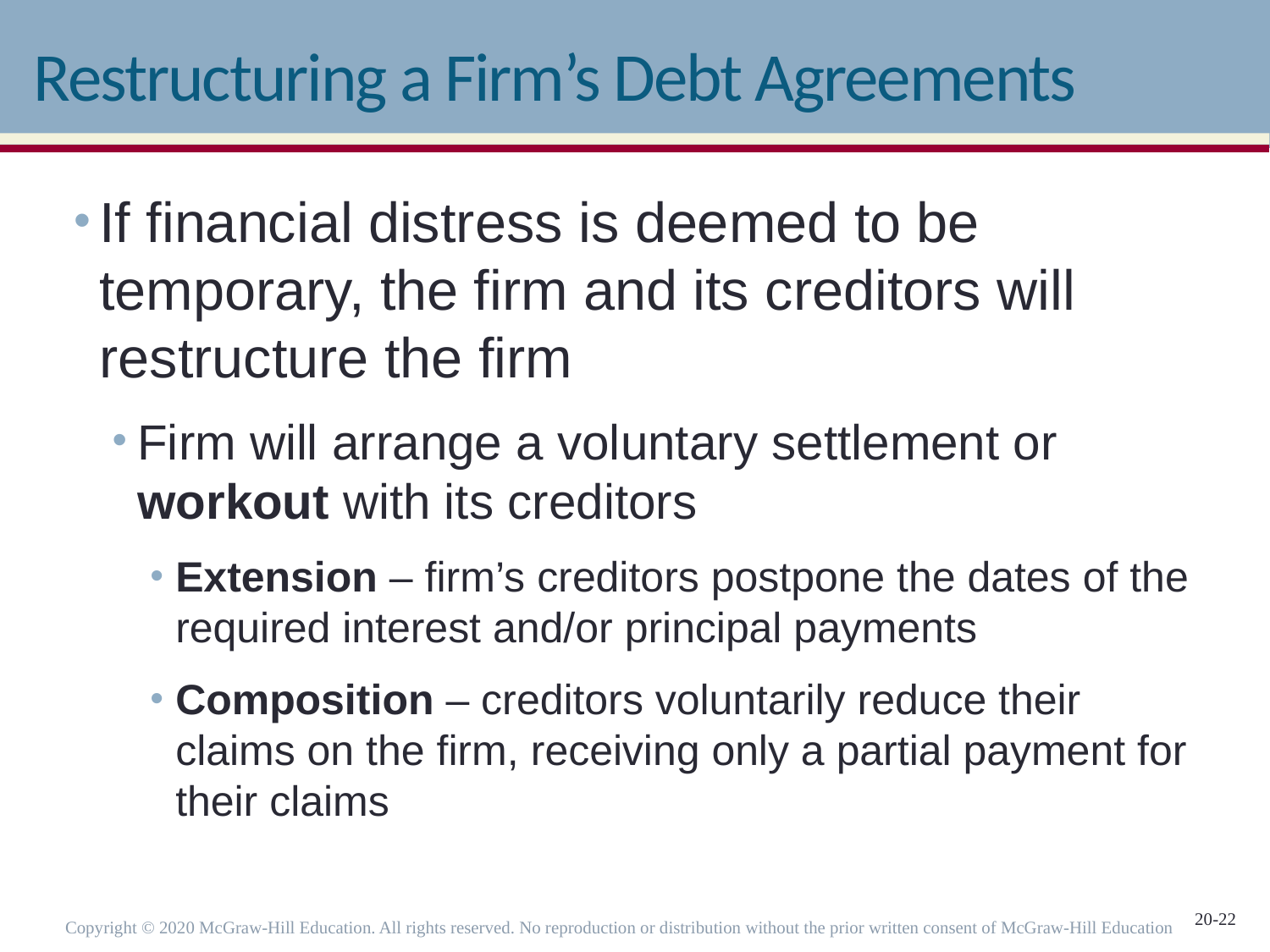

# Restructuring a Firm’s Debt Agreements
If financial distress is deemed to be temporary, the firm and its creditors will restructure the firm
Firm will arrange a voluntary settlement or workout with its creditors
Extension – firm’s creditors postpone the dates of the required interest and/or principal payments
Composition – creditors voluntarily reduce their claims on the firm, receiving only a partial payment for their claims
Copyright © 2020 McGraw-Hill Education. All rights reserved. No reproduction or distribution without the prior written consent of McGraw-Hill Education